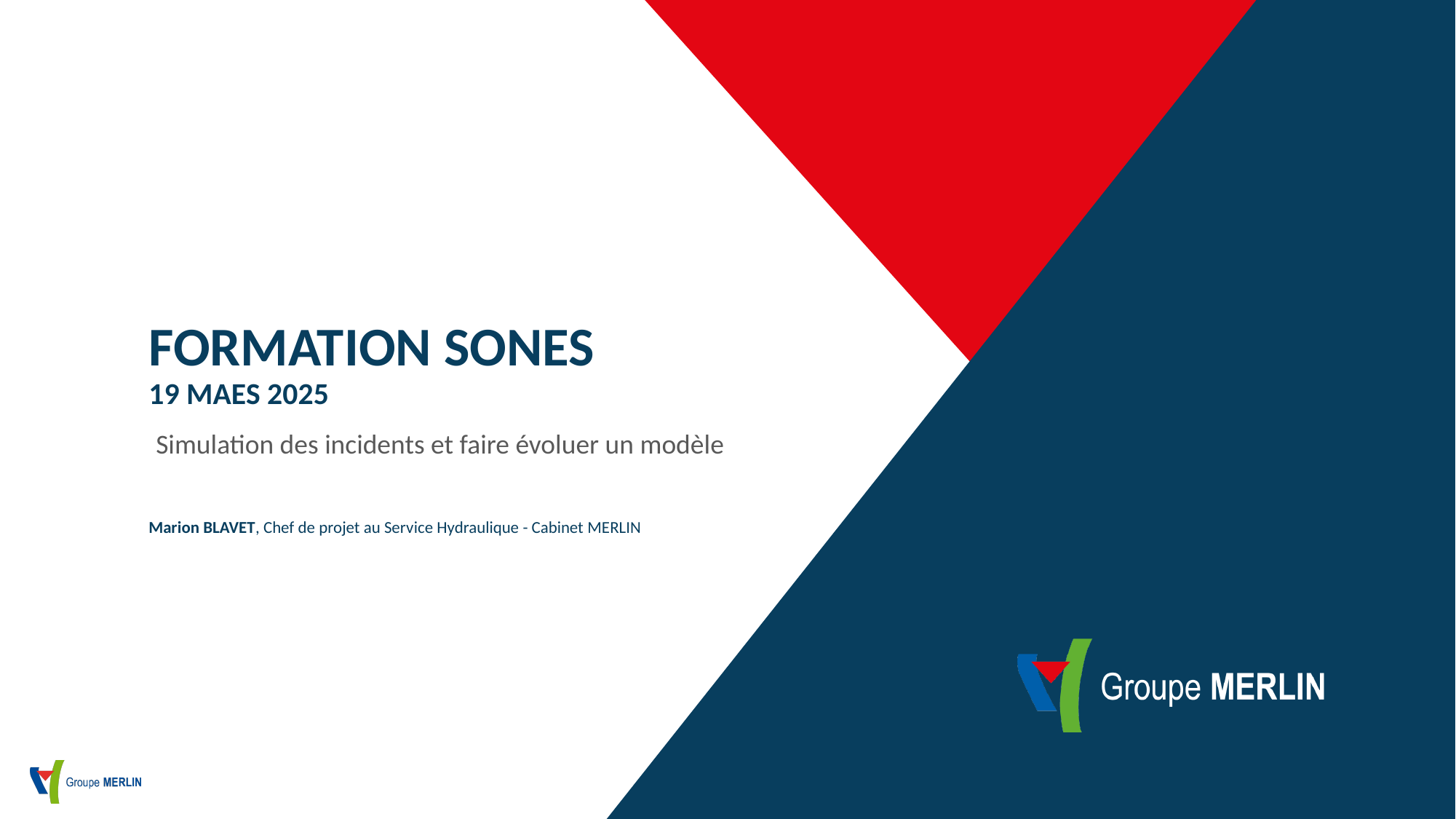

# FORMATION SONES 19 MAES 2025
Simulation des incidents et faire évoluer un modèle
Marion BLAVET, Chef de projet au Service Hydraulique - Cabinet MERLIN